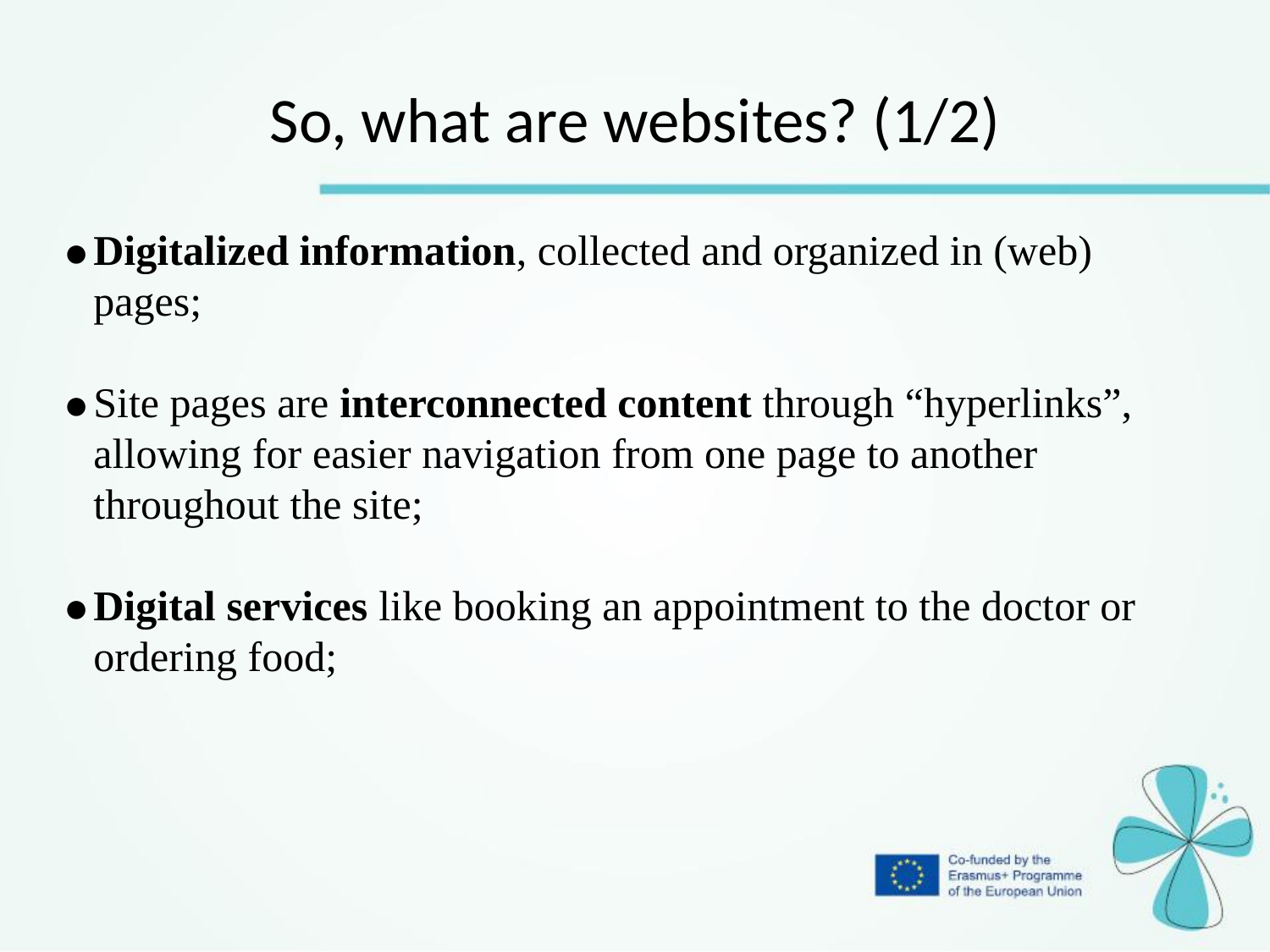

So, what are websites? (1/2)

Digitalized information, collected and organized in (web) pages;

Site pages are interconnected content through “hyperlinks”, allowing for easier navigation from one page to another throughout the site;

Digital services like booking an appointment to the doctor or ordering food;